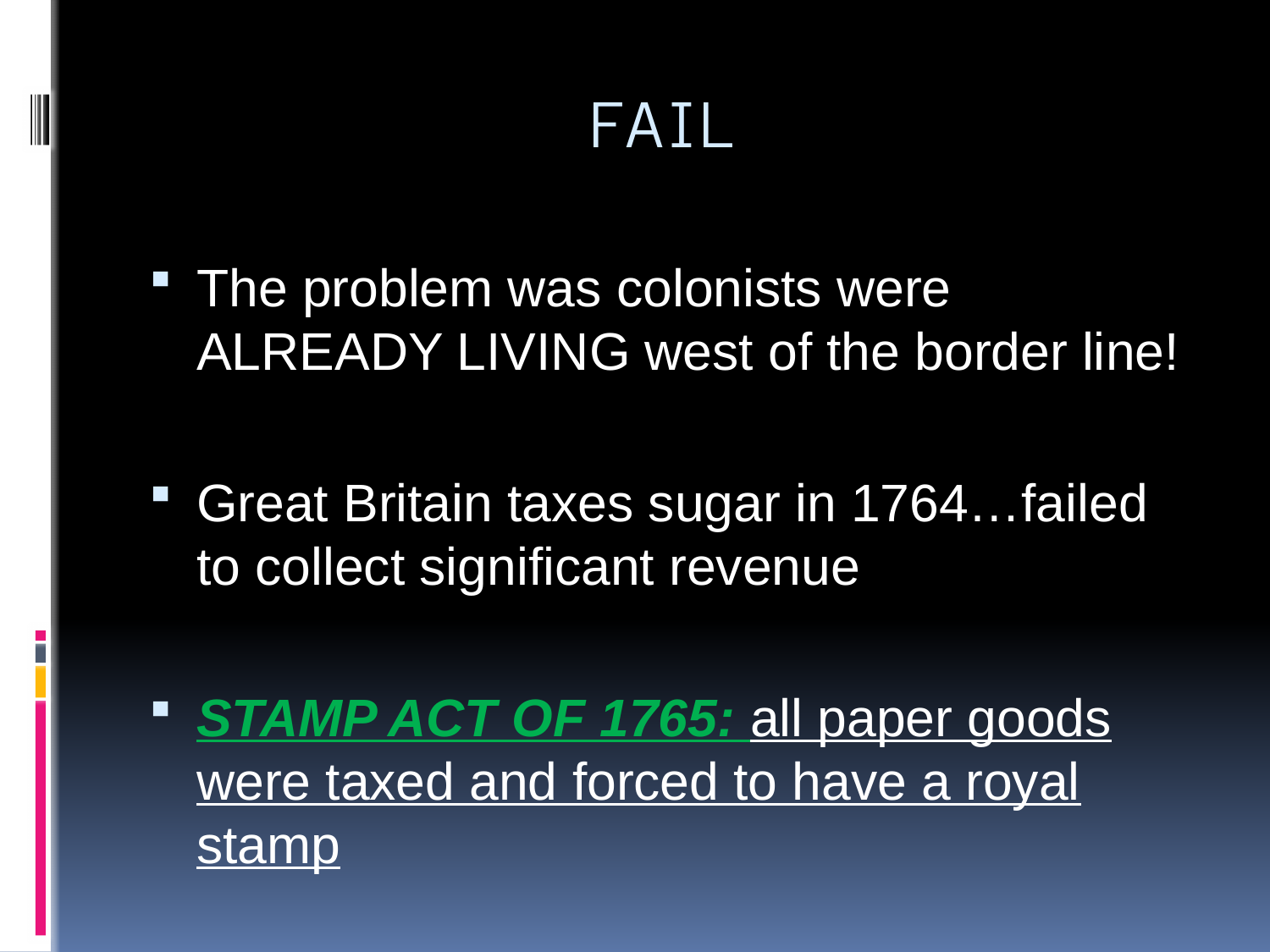

# FAIL
The problem was colonists were ALREADY LIVING west of the border line!

Great Britain taxes sugar in 1764…failed to collect significant revenue

STAMP ACT OF 1765: all paper goods were taxed and forced to have a royal stamp